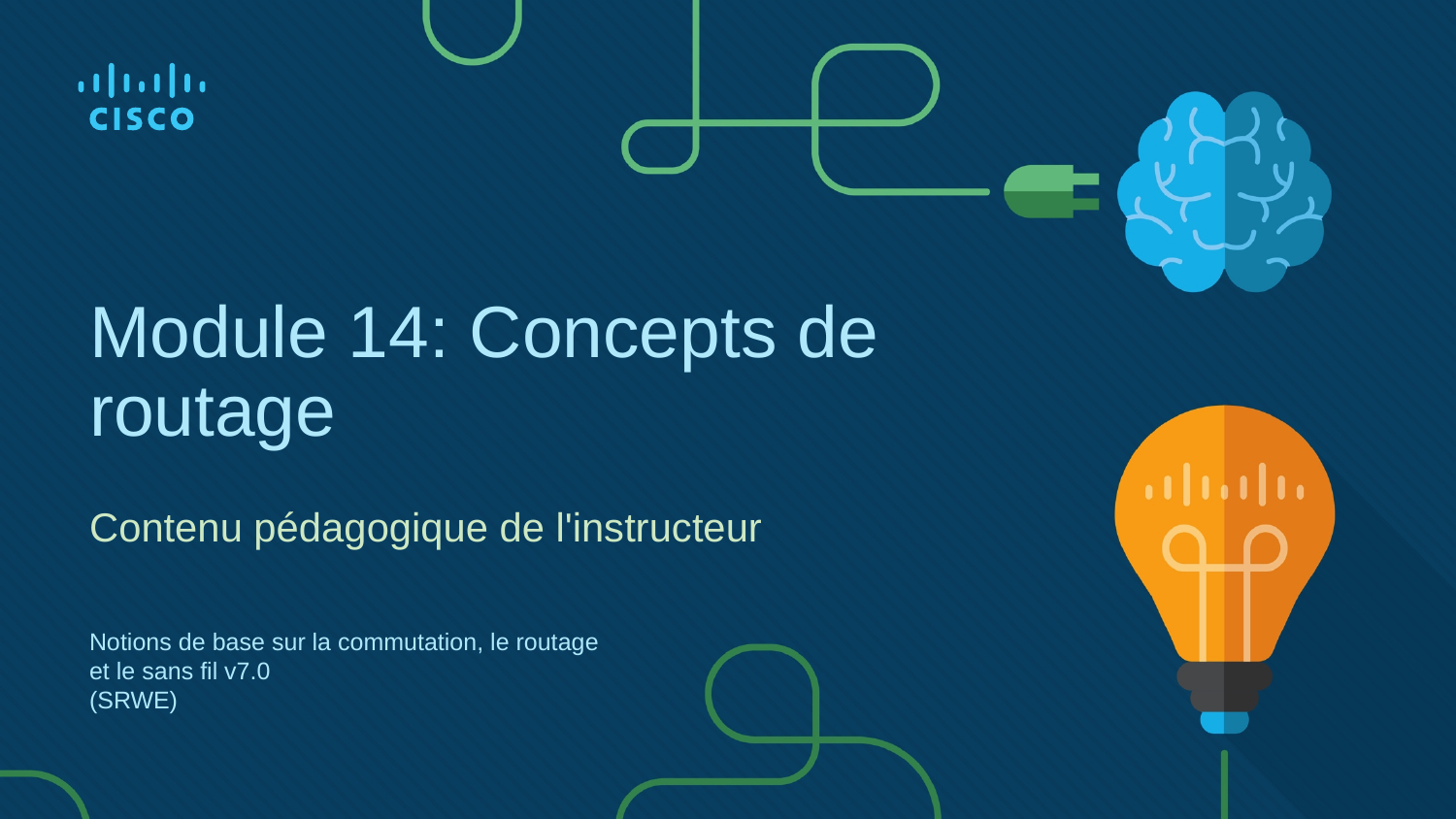

# Module 14: Concepts de routage
Contenu pédagogique de l'instructeur
Notions de base sur la commutation, le routage et le sans fil v7.0
(SRWE)